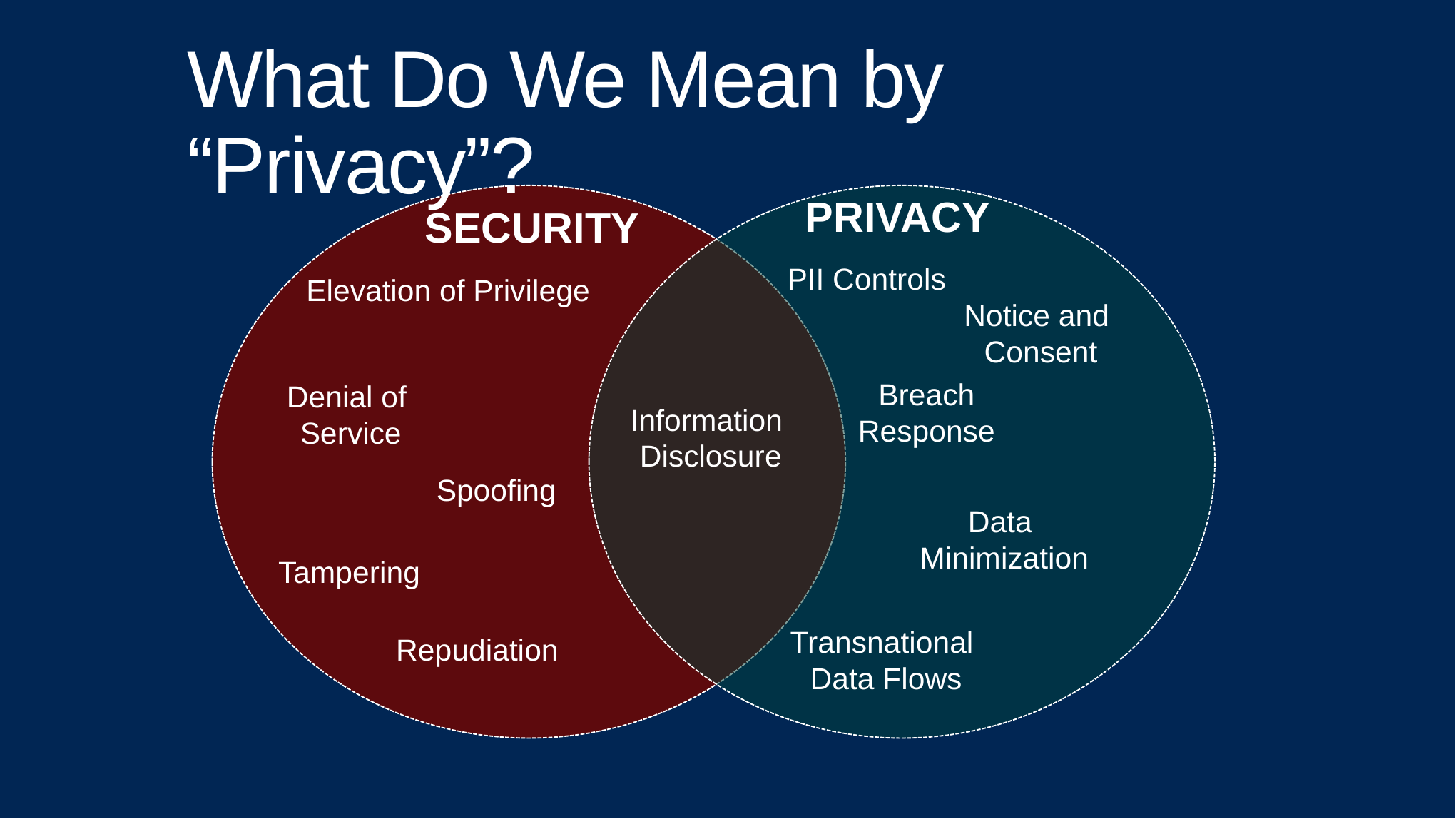

# What Do We Mean by “Privacy”?
PRIVACY
SECURITY
PII Controls
Elevation of Privilege
Notice and
 Consent
Breach
Response
Denial of
Service
Information
Disclosure
Spoofing
Data
Minimization
Tampering
Transnational
Data Flows
Repudiation